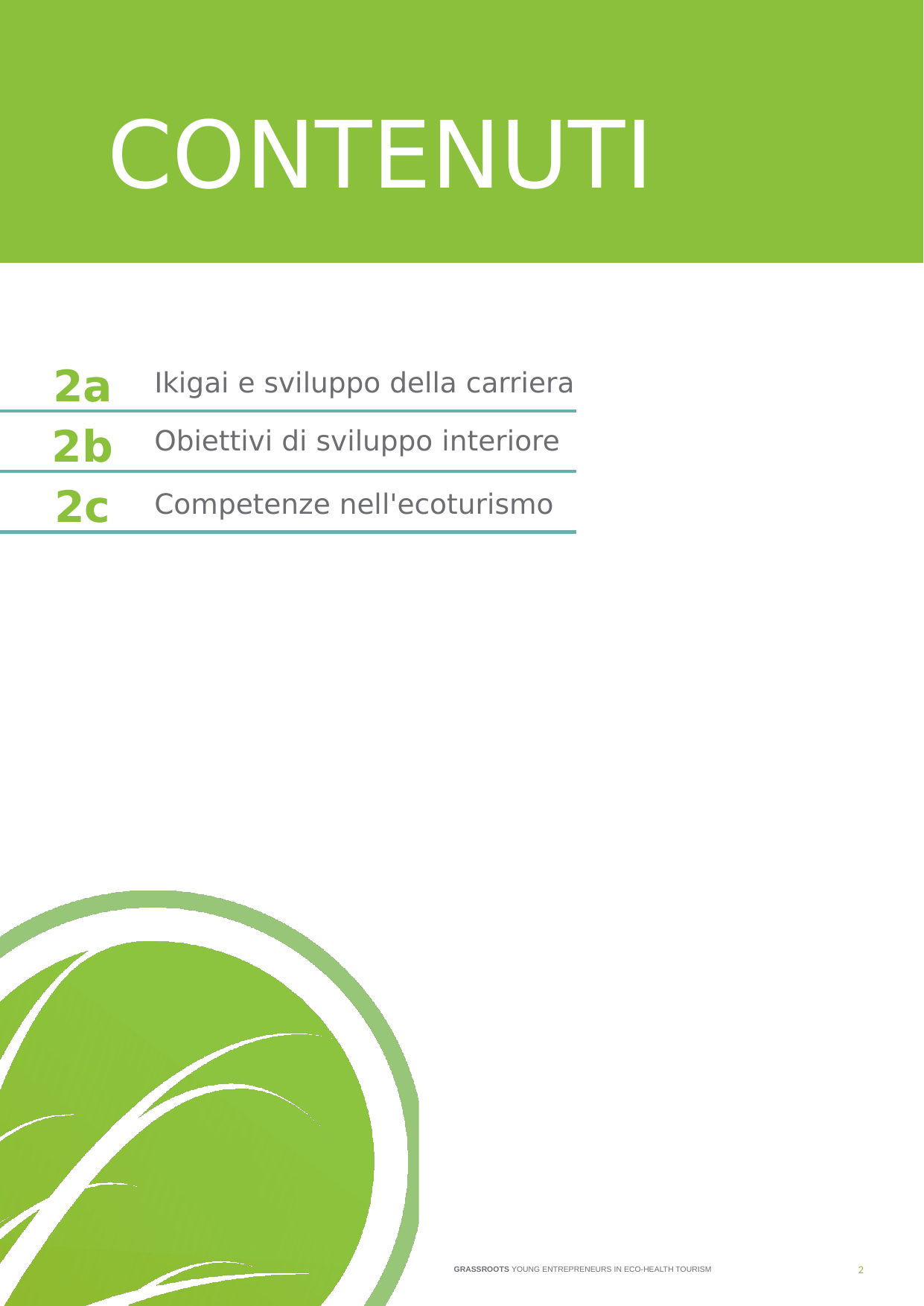

CONTENUTI
2a
Ikigai e sviluppo della carriera
Obiettivi di sviluppo interiore
2b
2c
Competenze nell'ecoturismo

05
Titolo
06
Titolo
07
Titolo
08
Titolo
2